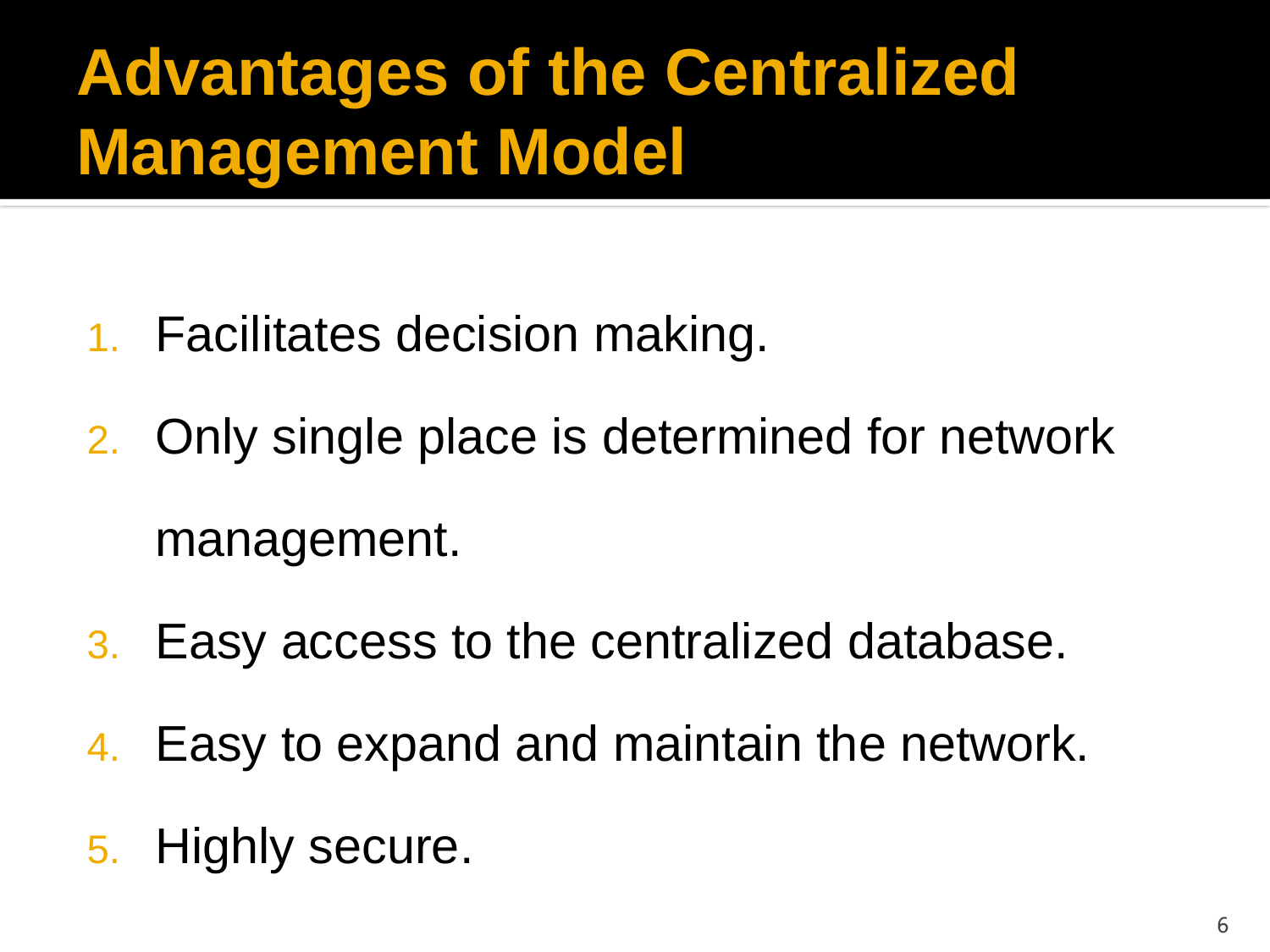

# Advantages of the Centralized Management Model
Facilitates decision making.
Only single place is determined for network management.
Easy access to the centralized database.
Easy to expand and maintain the network.
Highly secure.
6